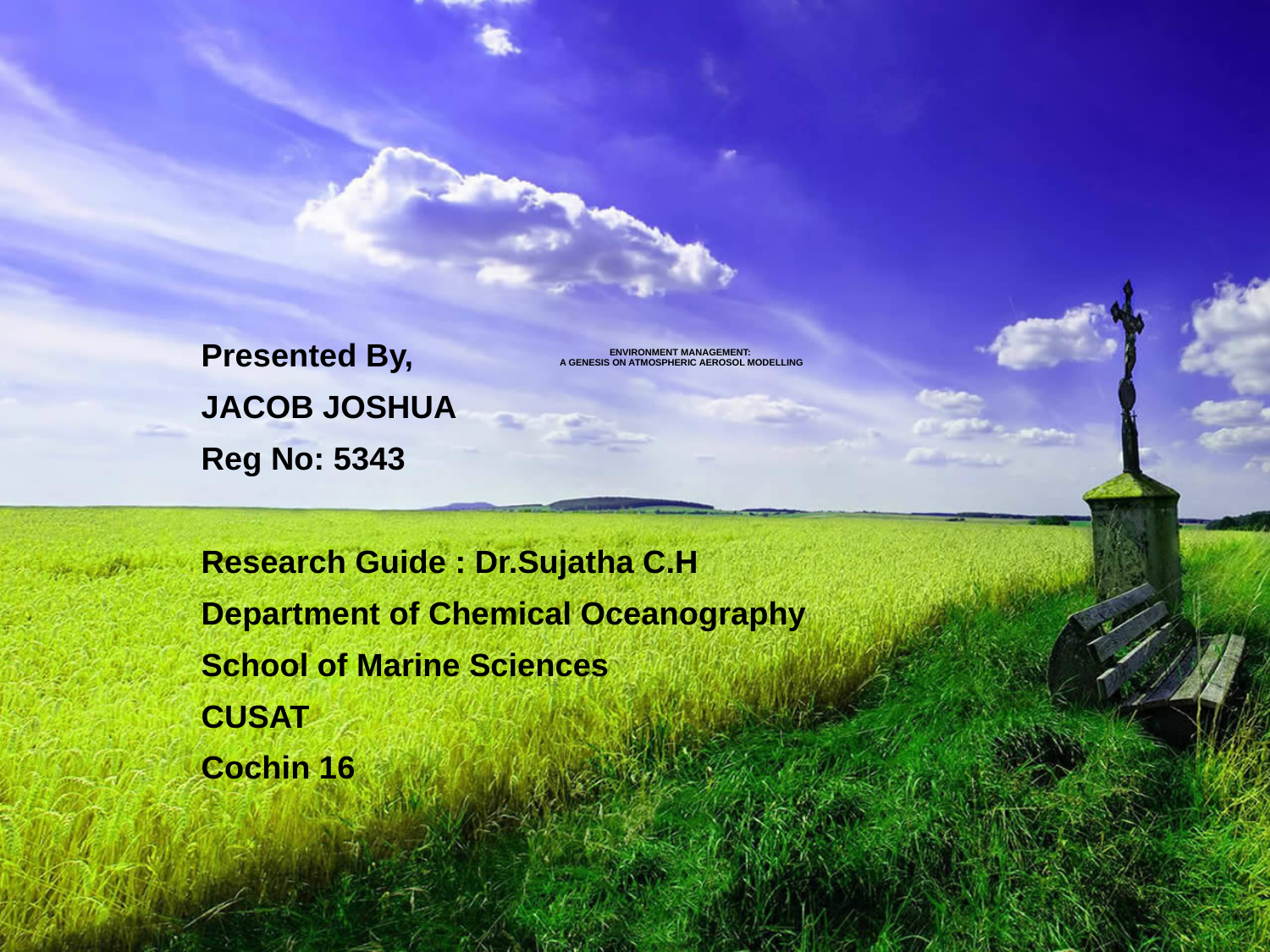

# Environment Management: A Genesis on Atmospheric Aerosol Modelling

Presented By,
JACOB JOSHUA
Reg No: 5343

Research Guide : Dr.Sujatha C.H
Department of Chemical Oceanography
School of Marine Sciences
CUSAT
Cochin 16